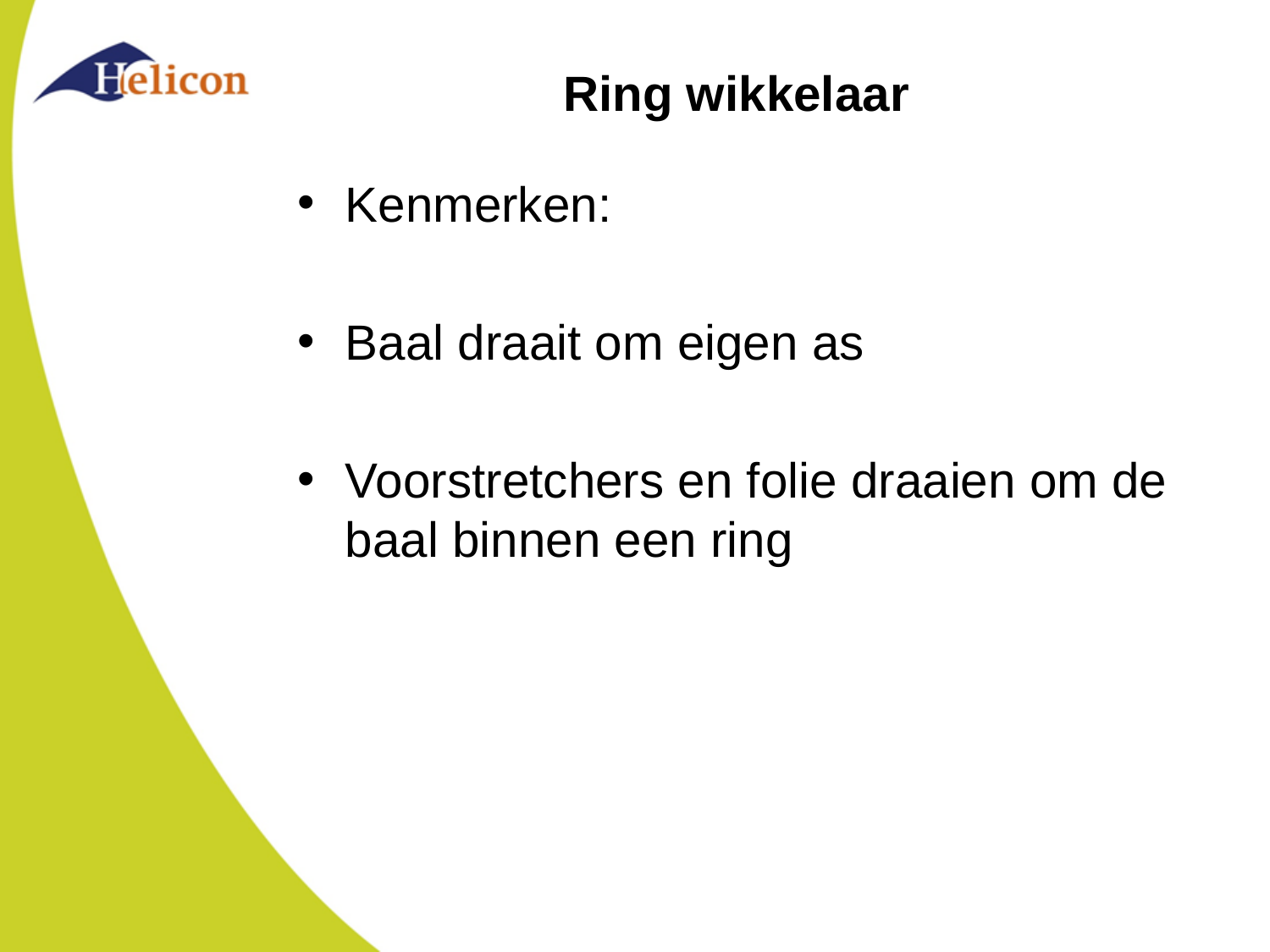

# Ring wikkelaar
Kenmerken:

Baal draait om eigen as

Voorstretchers en folie draaien om de baal binnen een ring